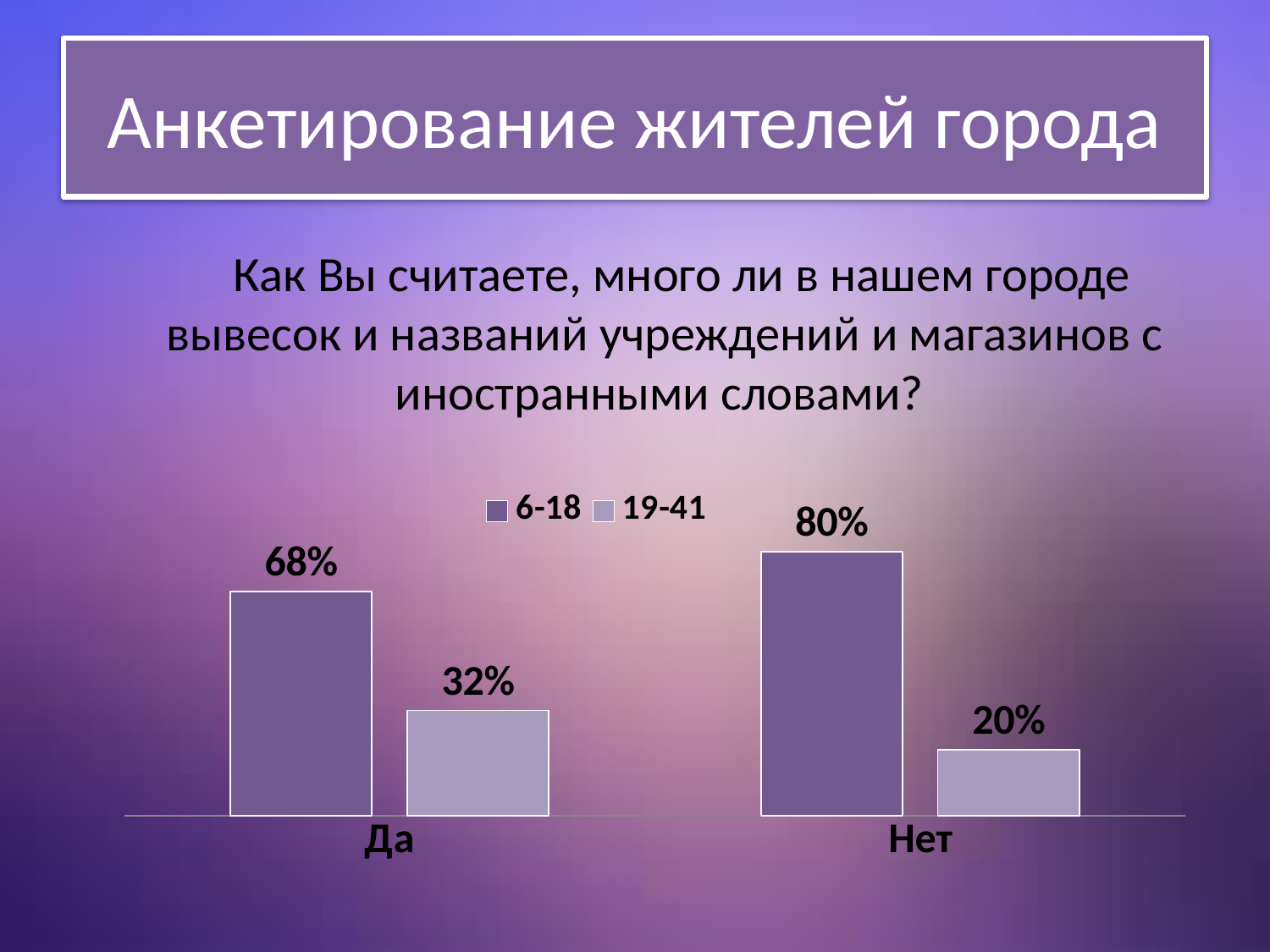

# Анкетирование жителей города
   Как Вы считаете, много ли в нашем городе вывесок и названий учреждений и магазинов с иностранными словами?

### Chart

| Category | 6-18 | 19-41 |
|---|---|---|
| Да | 0.68 | 0.32 |
| Нет | 0.8 | 0.2 |